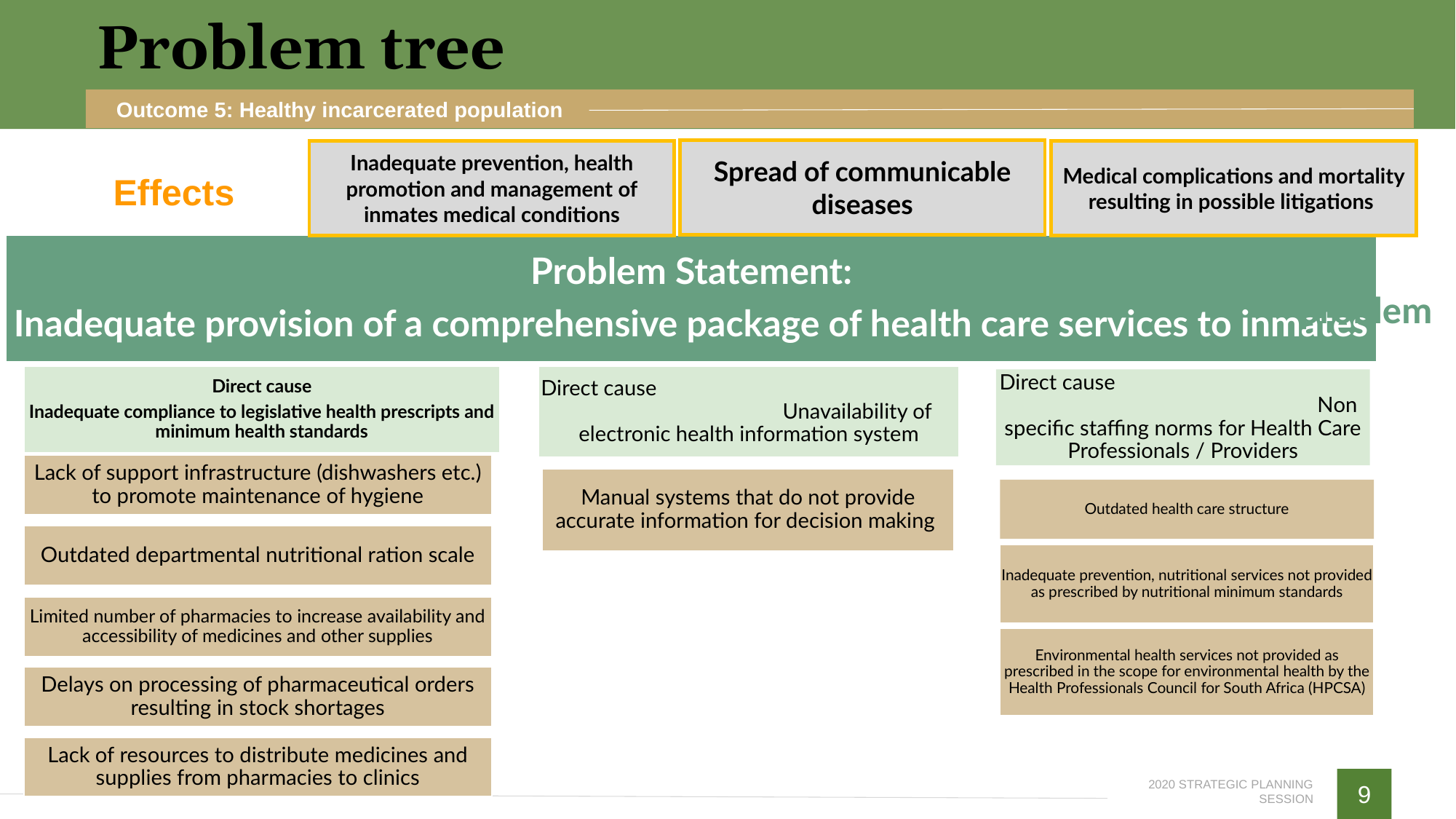

Problem tree
Outcome 5: Healthy incarcerated population
Spread of communicable diseases
Inadequate prevention, health promotion and management of inmates medical conditions
Medical complications and mortality resulting in possible litigations
Problem Statement:
Inadequate provision of a comprehensive package of health care services to inmates
Direct cause
Inadequate compliance to legislative health prescripts and minimum health standards
Lack of support infrastructure (dishwashers etc.) to promote maintenance of hygiene
Outdated departmental nutritional ration scale
Limited number of pharmacies to increase availability and accessibility of medicines and other supplies
Delays on processing of pharmaceutical orders resulting in stock shortages
Lack of resources to distribute medicines and supplies from pharmacies to clinics
Direct cause                                                                                                Unavailability of electronic health information system
Manual systems that do not provide accurate information for decision making
Direct cause                                                                                                        Non specific staffing norms for Health Care Professionals / Providers
Outdated health care structure
Inadequate prevention, nutritional services not provided as prescribed by nutritional minimum standards
Environmental health services not provided as prescribed in the scope for environmental health by the Health Professionals Council for South Africa (HPCSA)
Effects
Core problem